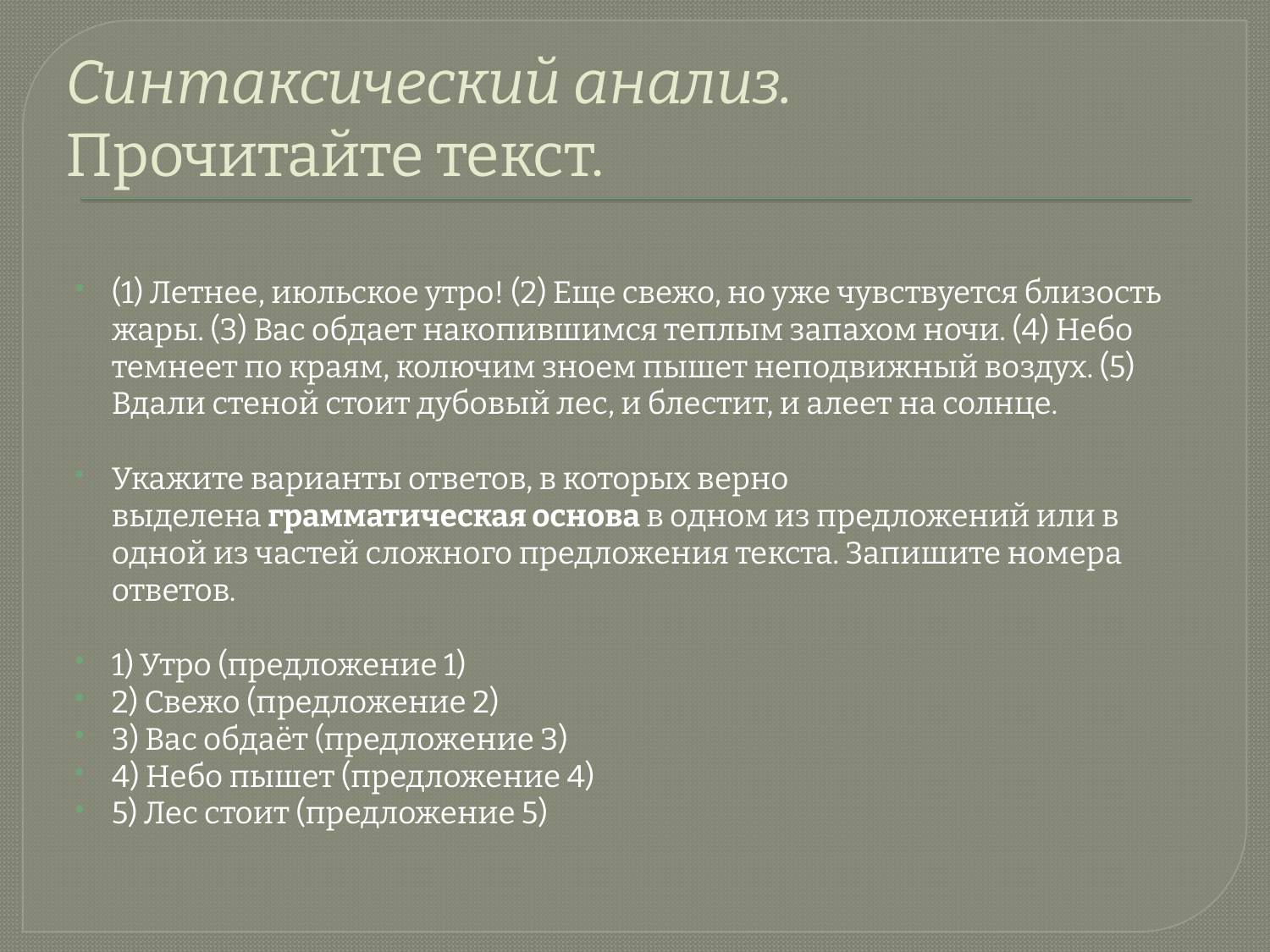

# Синтаксический анализ. Прочитайте текст.

(1) Летнее, июльское утро! (2) Еще свежо, но уже чувствуется близость жары. (3) Вас обдает накопившимся теплым запахом ночи. (4) Небо темнеет по краям, колючим зноем пышет неподвижный воздух. (5) Вдали стеной стоит дубовый лес, и блестит, и алеет на солнце.

Укажите варианты ответов, в которых верно выделена грамматическая основа в одном из предложений или в одной из частей сложного предложения текста. Запишите номера ответов.

1) Утро (предложение 1)
2) Свежо (предложение 2)
3) Вас обдаёт (предложение 3)
4) Небо пышет (предложение 4)
5) Лес стоит (предложение 5)